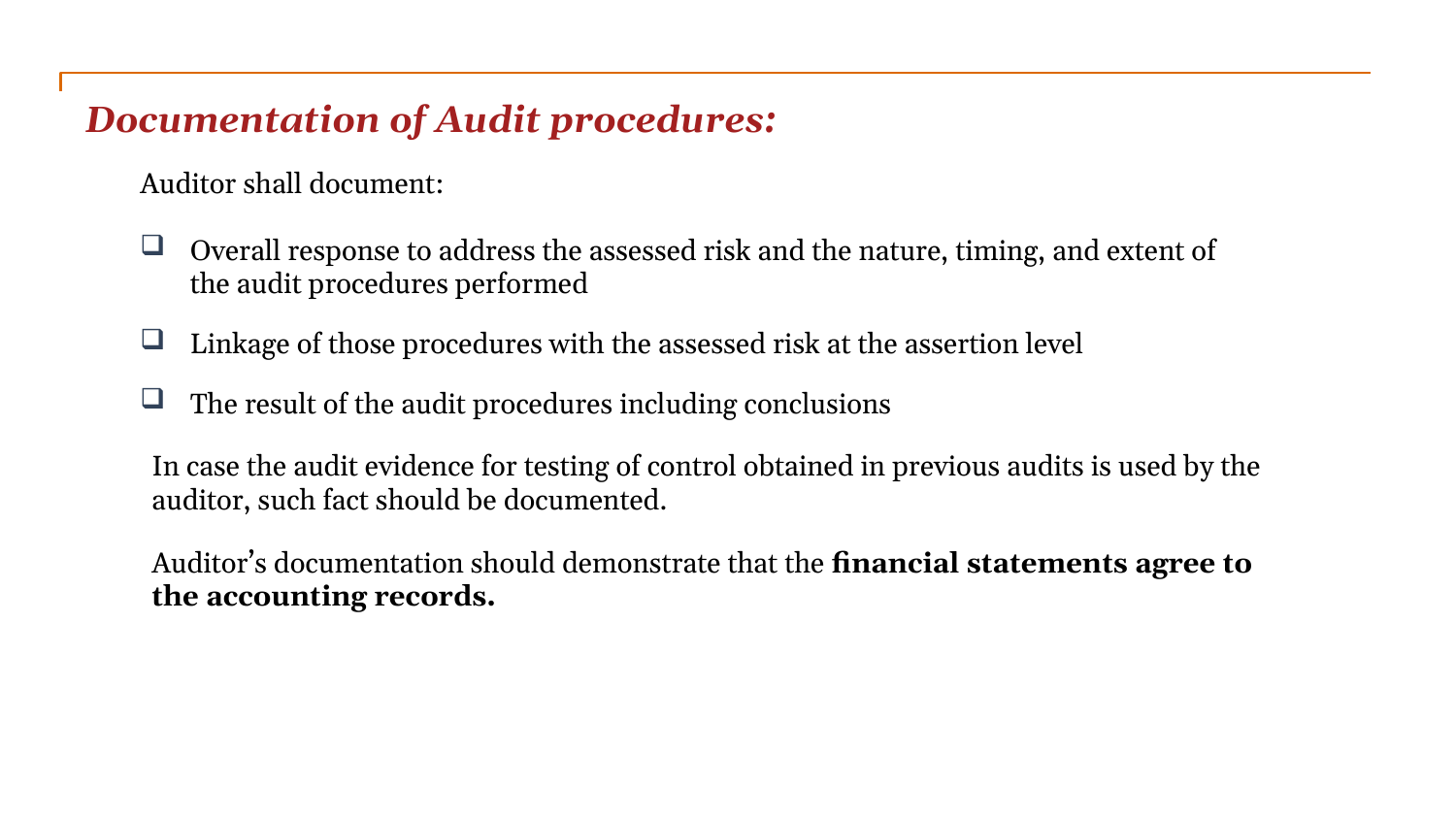

Documentation of Audit procedures:
Auditor shall document:
Overall response to address the assessed risk and the nature, timing, and extent of the audit procedures performed
Linkage of those procedures with the assessed risk at the assertion level
The result of the audit procedures including conclusions
In case the audit evidence for testing of control obtained in previous audits is used by the auditor, such fact should be documented.
Auditor’s documentation should demonstrate that the financial statements agree to the accounting records.